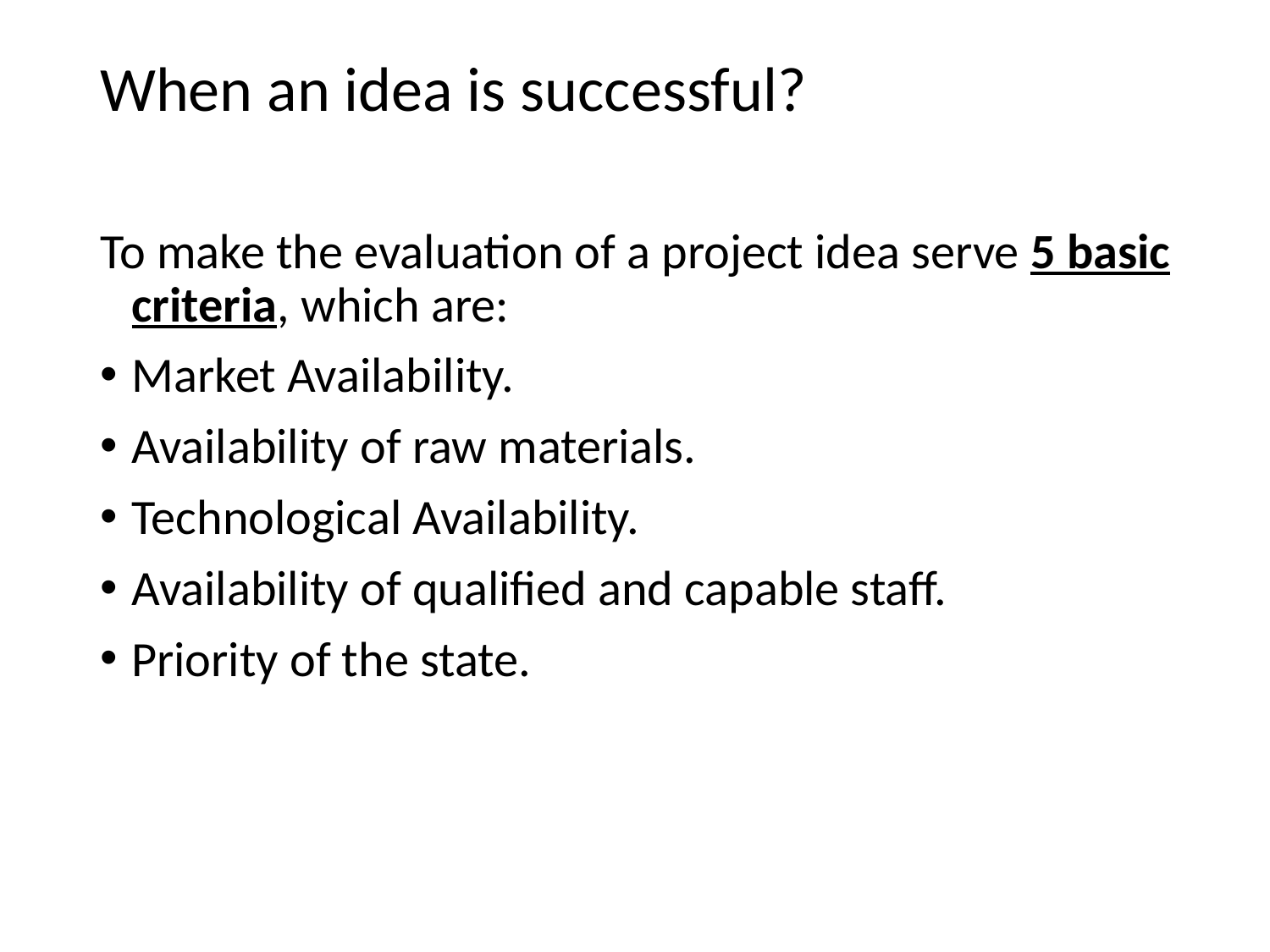

# When an idea is successful?
To make the evaluation of a project idea serve 5 basic criteria, which are:
Market Availability.
Availability of raw materials.
Technological Availability.
Availability of qualified and capable staff.
Priority of the state.